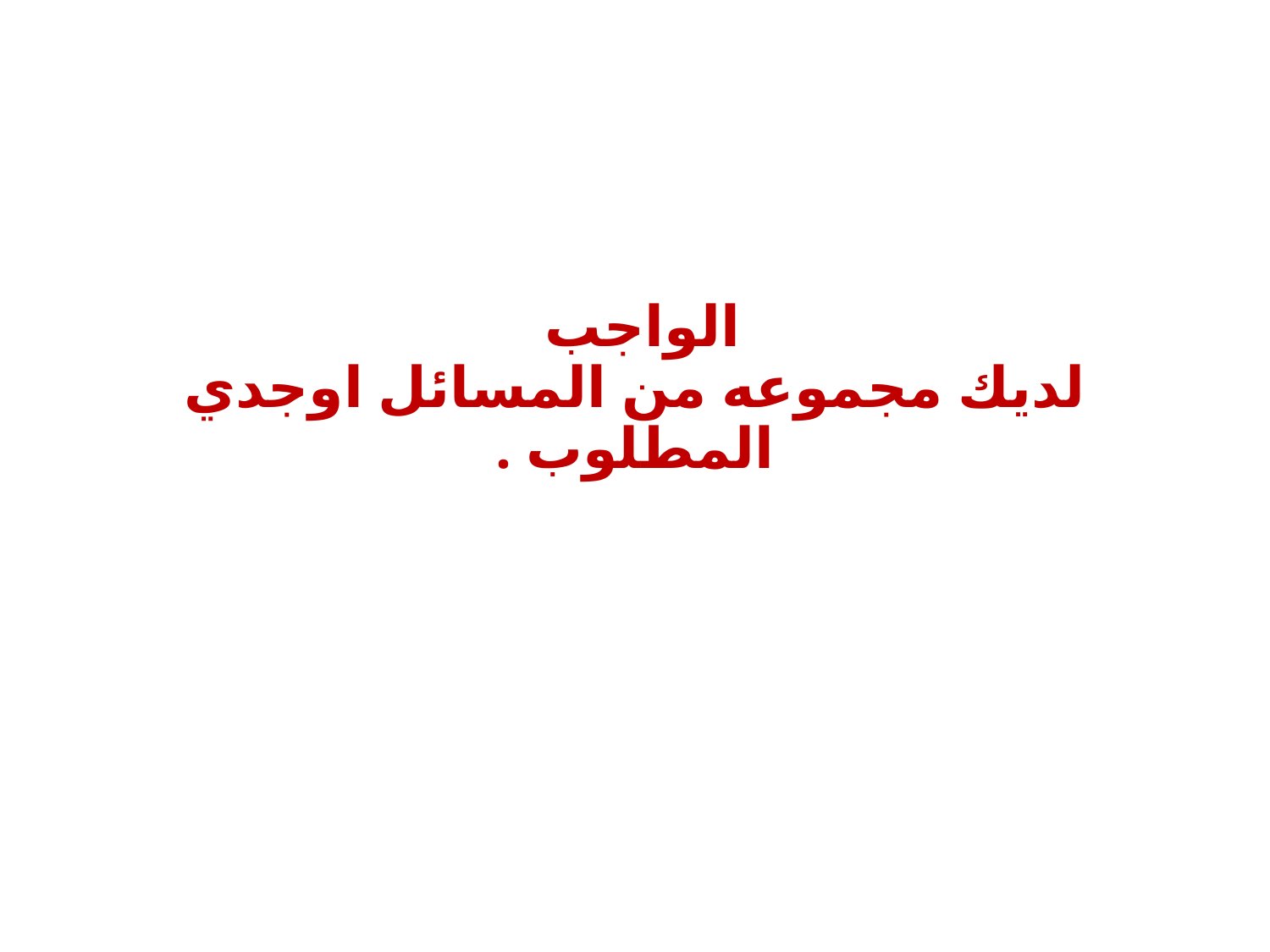

# الواجب لديك مجموعه من المسائل اوجدي المطلوب .